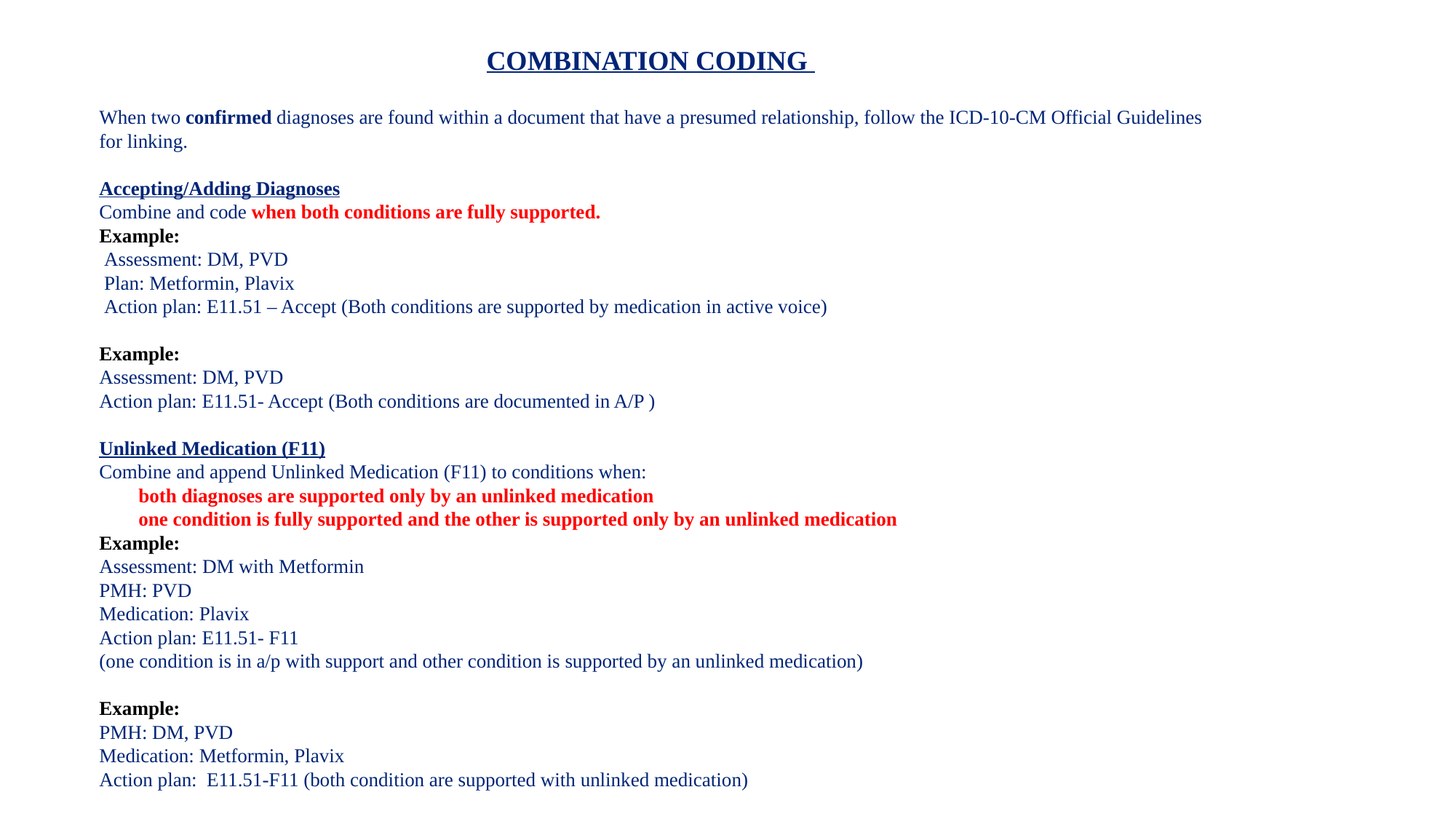

COMBINATION CODING

When two confirmed diagnoses are found within a document that have a presumed relationship, follow the ICD-10-CM Official Guidelines for linking.

Accepting/Adding Diagnoses
Combine and code when both conditions are fully supported.
Example:
 Assessment: DM, PVD
 Plan: Metformin, Plavix
 Action plan: E11.51 – Accept (Both conditions are supported by medication in active voice)

Example:
Assessment: DM, PVD
Action plan: E11.51- Accept (Both conditions are documented in A/P )

Unlinked Medication (F11)
Combine and append Unlinked Medication (F11) to conditions when:
        both diagnoses are supported only by an unlinked medication
        one condition is fully supported and the other is supported only by an unlinked medication
Example:
Assessment: DM with Metformin
PMH: PVD
Medication: Plavix
Action plan: E11.51- F11
(one condition is in a/p with support and other condition is supported by an unlinked medication)

Example:
PMH: DM, PVD
Medication: Metformin, Plavix
Action plan:  E11.51-F11 (both condition are supported with unlinked medication)